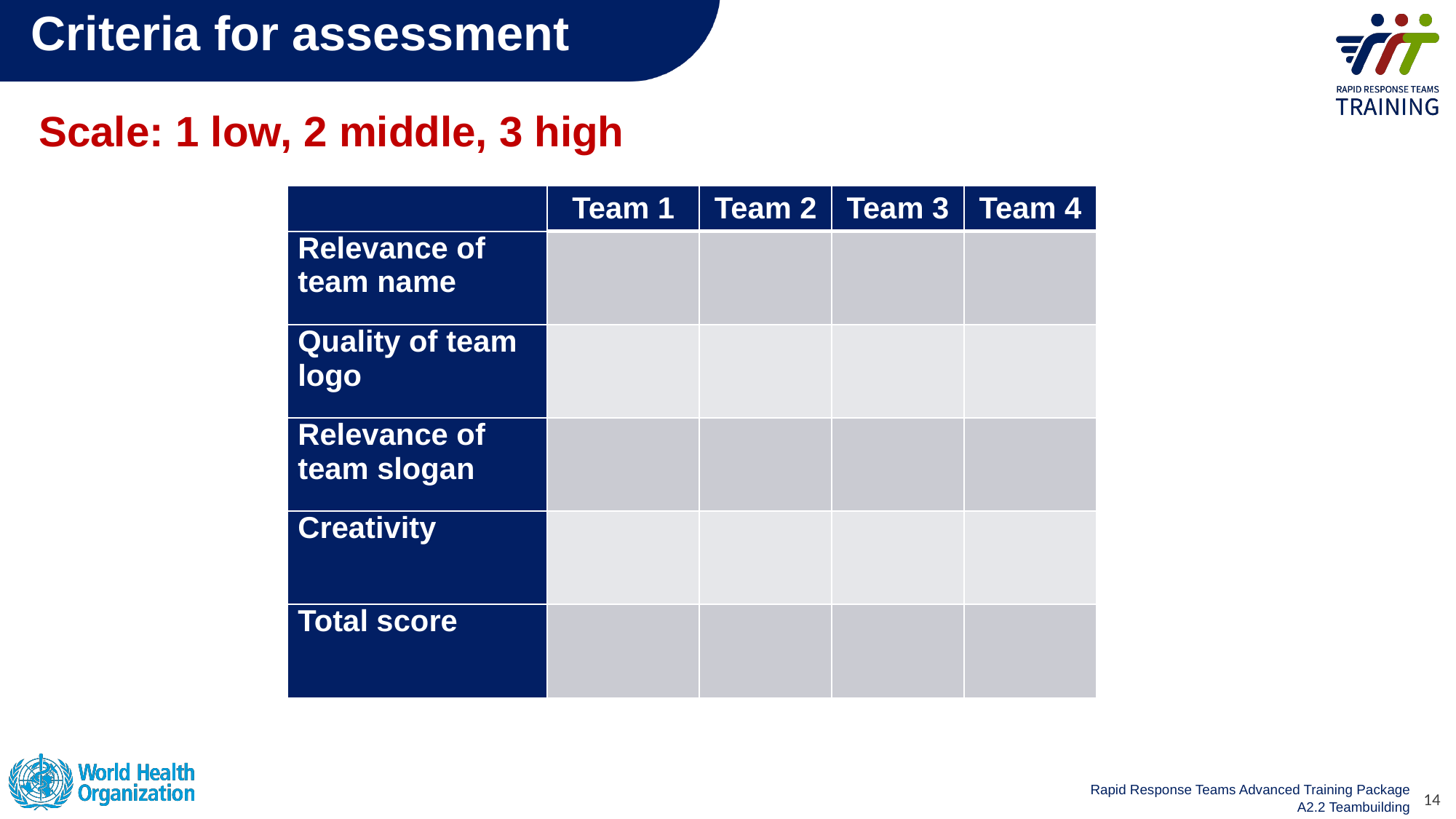

# Criteria for assessment
Scale: 1 low, 2 middle, 3 high
|  | Team 1 | Team 2 | Team 3 | Team 4 |
| --- | --- | --- | --- | --- |
| Relevance of team name |  |  |  |  |
| Quality of team logo |  |  |  |  |
| Relevance of team slogan |  |  |  |  |
| Creativity |  |  |  |  |
| Total score |  |  |  |  |